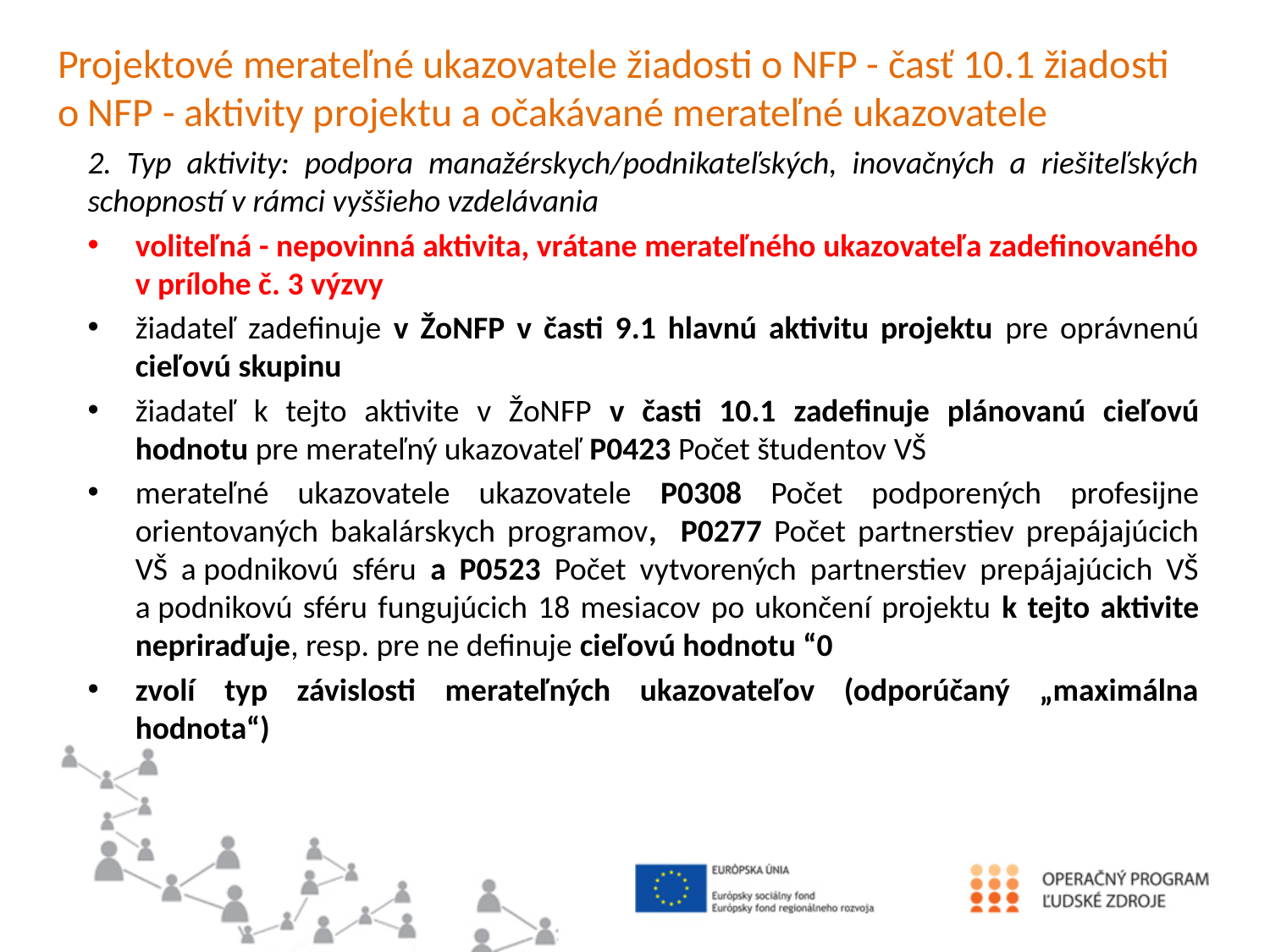

# Projektové merateľné ukazovatele žiadosti o NFP - časť 10.1 žiadosti o NFP - aktivity projektu a očakávané merateľné ukazovatele
2. Typ aktivity: podpora manažérskych/podnikateľských, inovačných a riešiteľských schopností v rámci vyššieho vzdelávania
voliteľná - nepovinná aktivita, vrátane merateľného ukazovateľa zadefinovaného v prílohe č. 3 výzvy
žiadateľ zadefinuje v ŽoNFP v časti 9.1 hlavnú aktivitu projektu pre oprávnenú cieľovú skupinu
žiadateľ k tejto aktivite v ŽoNFP v časti 10.1 zadefinuje plánovanú cieľovú hodnotu pre merateľný ukazovateľ P0423 Počet študentov VŠ
merateľné ukazovatele ukazovatele P0308 Počet podporených profesijne orientovaných bakalárskych programov,  P0277 Počet partnerstiev prepájajúcich VŠ a podnikovú sféru a P0523 Počet vytvorených partnerstiev prepájajúcich VŠ a podnikovú sféru fungujúcich 18 mesiacov po ukončení projektu k tejto aktivite nepriraďuje, resp. pre ne definuje cieľovú hodnotu “0
zvolí typ závislosti merateľných ukazovateľov (odporúčaný „maximálna hodnota“)